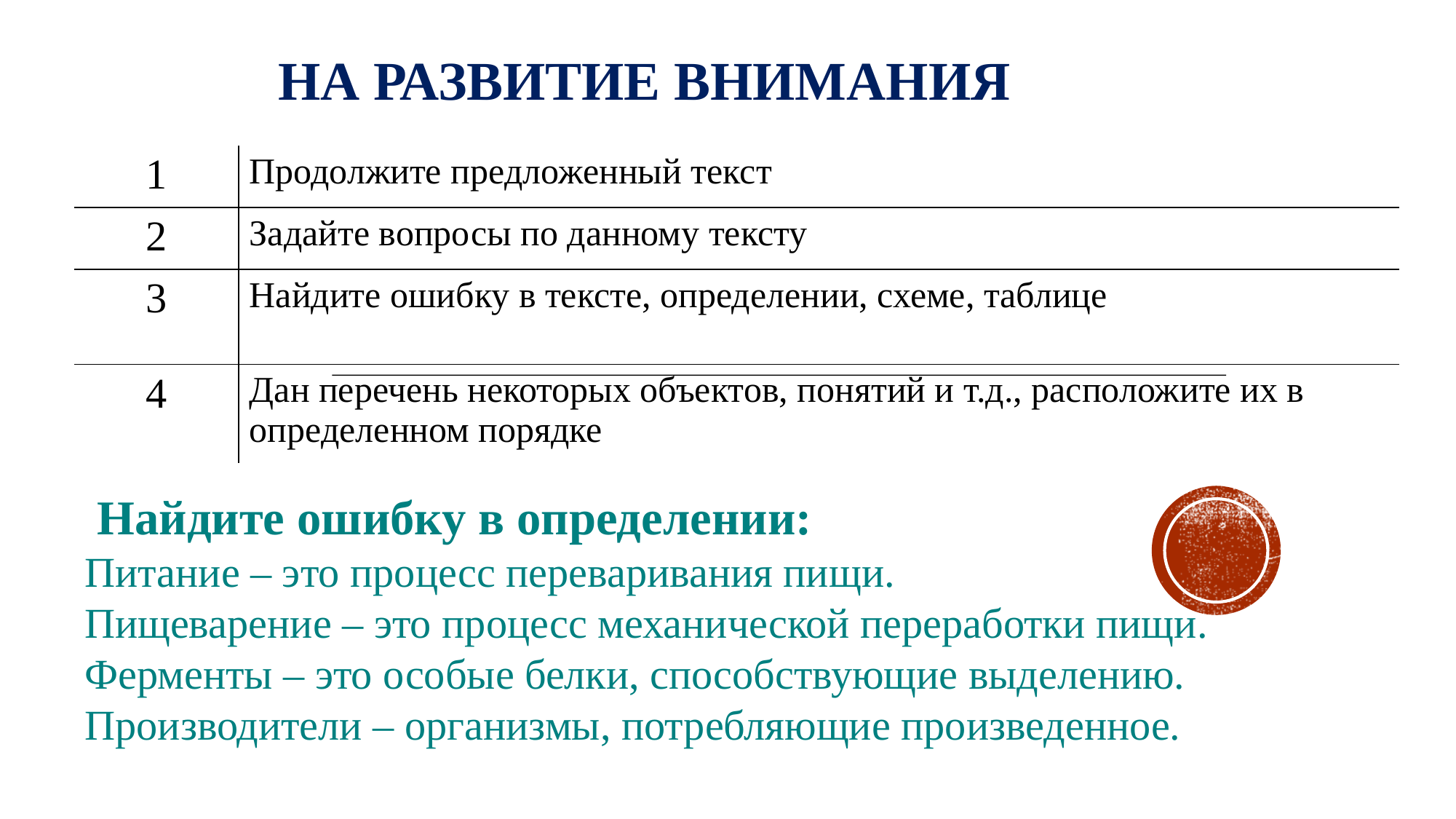

НА РАЗВИТИЕ ВНИМАНИЯ
| 1 | Продолжите предложенный текст |
| --- | --- |
| 2 | Задайте вопросы по данному тексту |
| 3 | Найдите ошибку в тексте, определении, схеме, таблице |
| 4 | Дан перечень некоторых объектов, понятий и т.д., расположите их в определенном порядке |

 Найдите ошибку в определении:
Питание – это процесс переваривания пищи.
Пищеварение – это процесс механической переработки пищи.
Ферменты – это особые белки, способствующие выделению.
Производители – организмы, потребляющие произведенное.